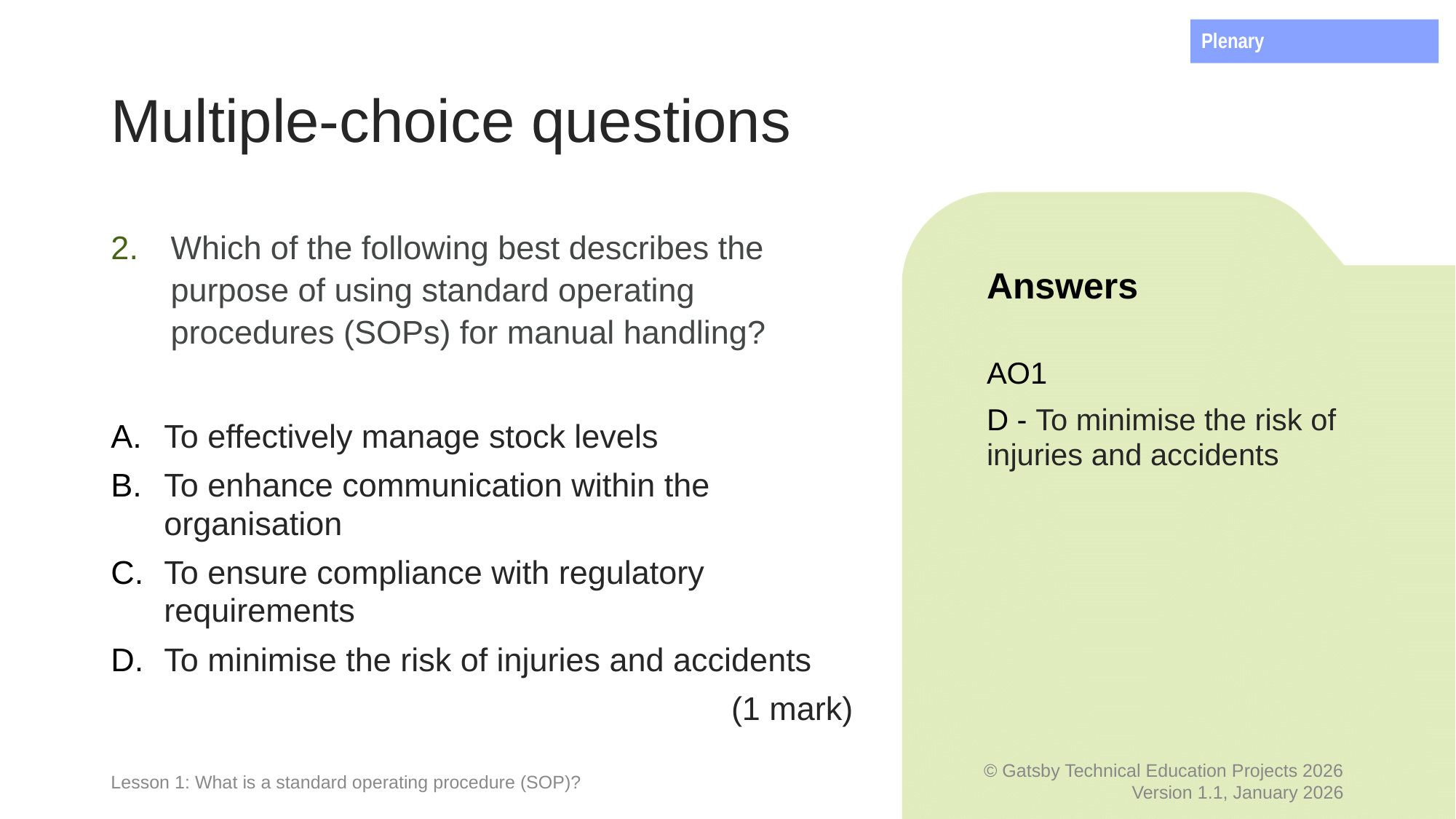

Plenary
# Multiple-choice questions
Which of the following best describes the purpose of using standard operating procedures (SOPs) for manual handling?

To effectively manage stock levels
To enhance communication within the organisation
To ensure compliance with regulatory requirements
To minimise the risk of injuries and accidents
(1 mark)
Answers
AO1
D - To minimise the risk of injuries and accidents

Lesson 1: What is a standard operating procedure (SOP)?